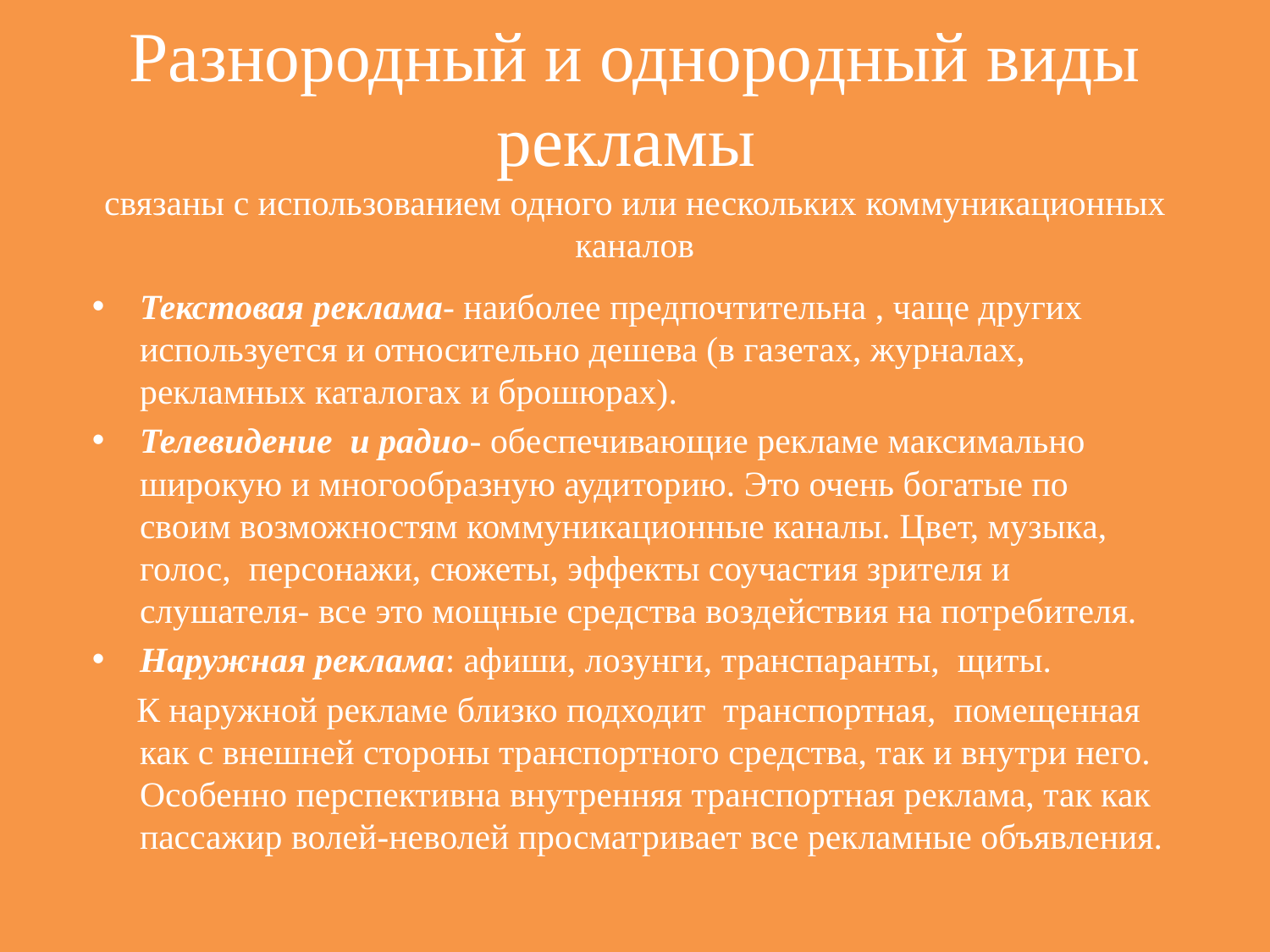

# Разнородный и однородный виды рекламы связаны с использованием одного или нескольких коммуникационных каналов
Текстовая реклама- наиболее предпочтительна , чаще других используется и относительно дешева (в газетах, журналах, рекламных каталогах и брошюрах).
Телевидение  и радио- обеспечивающие рекламе максимально широкую и многообразную аудиторию. Это очень богатые по своим возможностям коммуникационные каналы. Цвет, музыка, голос,  персонажи, сюжеты, эффекты соучастия зрителя и слушателя- все это мощные средства воздействия на потребителя.
Наружная реклама: афиши, лозунги, транспаранты,  щиты.
     К наружной рекламе близко подходит  транспортная,  помещенная как с внешней стороны транспортного средства, так и внутри него. Особенно перспективна внутренняя транспортная реклама, так как пассажир волей-неволей просматривает все рекламные объявления.